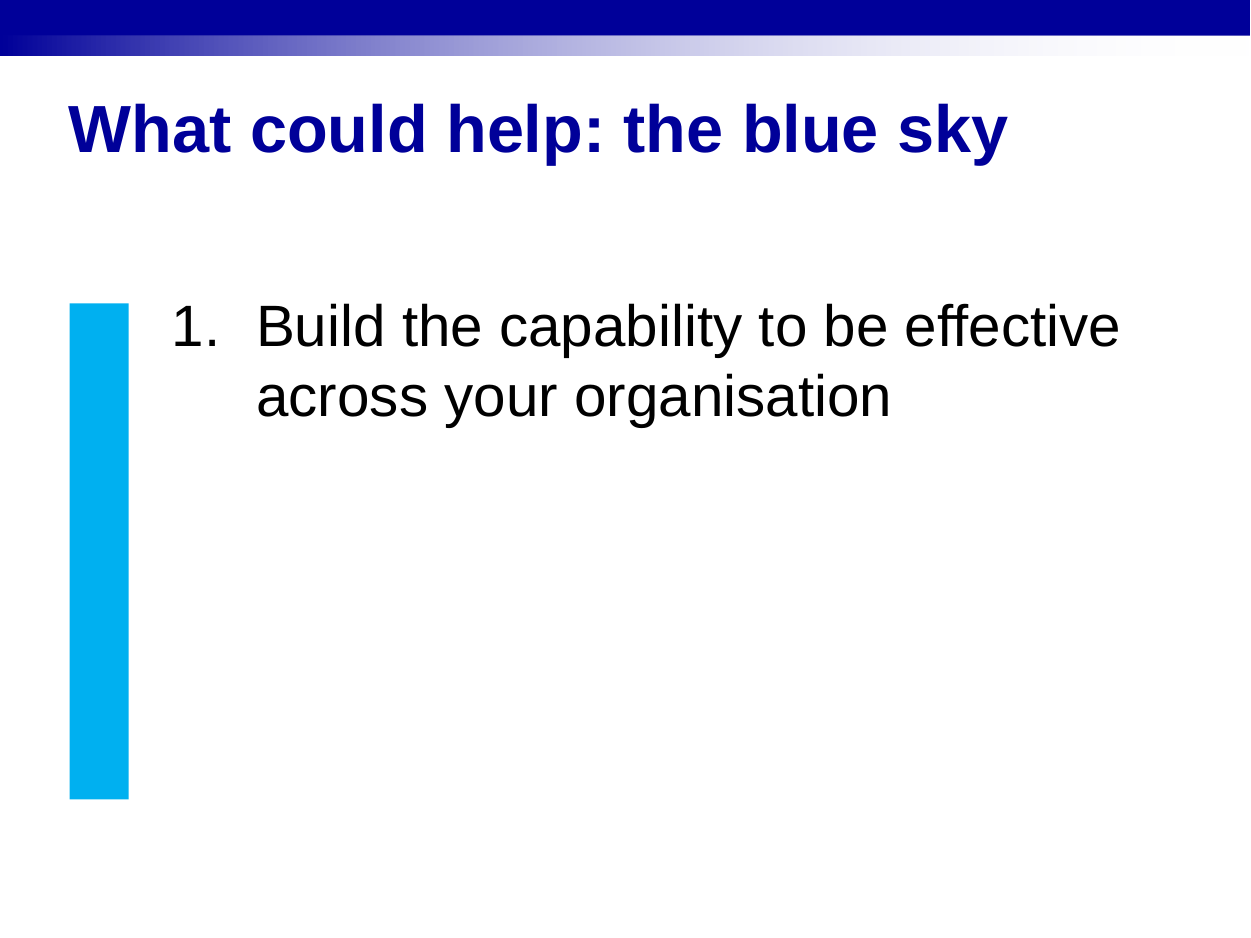

# What could help: the blue sky

Build the capability to be effective across your organisation